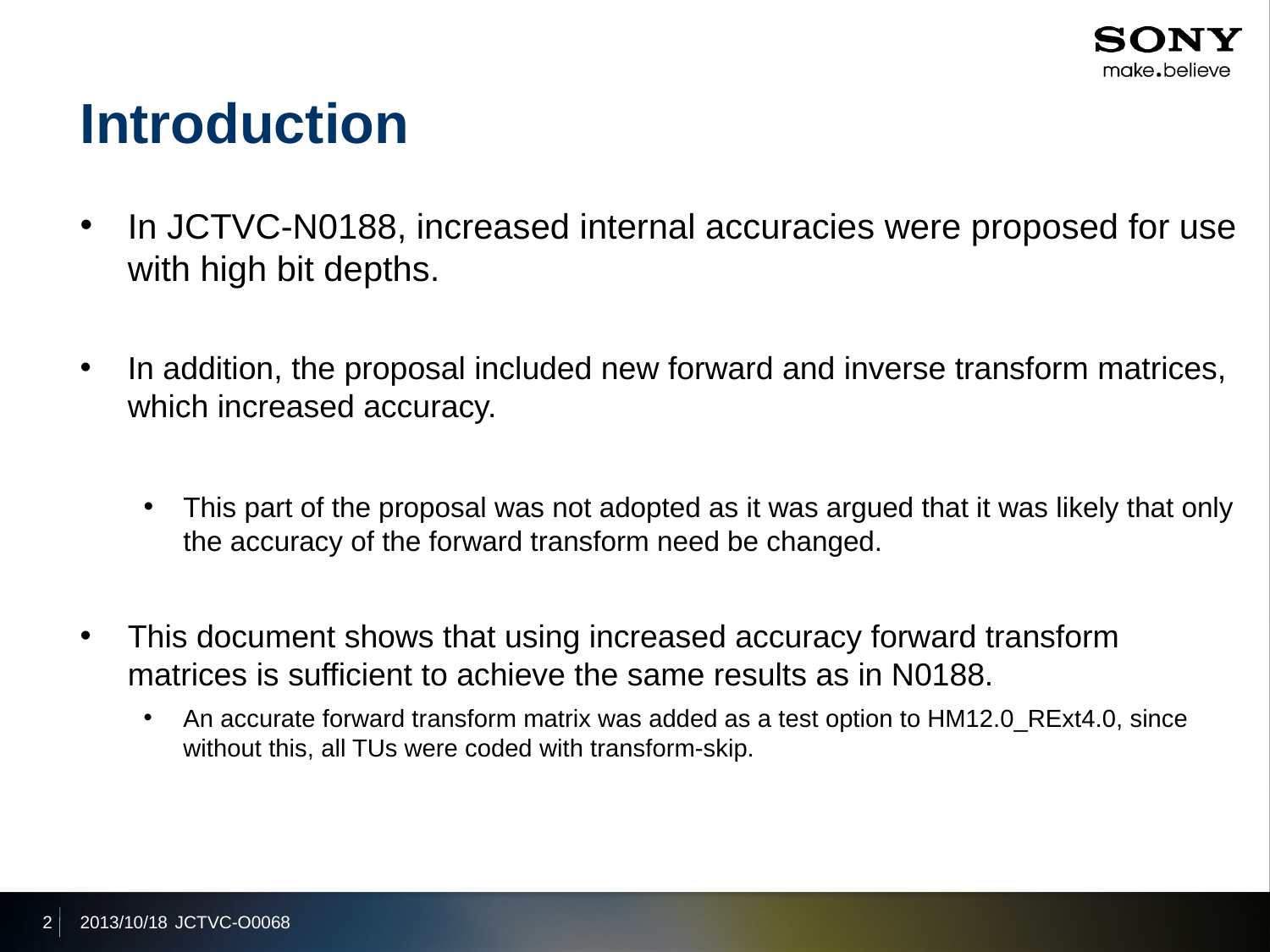

# Introduction

In JCTVC-N0188, increased internal accuracies were proposed for use with high bit depths.

In addition, the proposal included new forward and inverse transform matrices, which increased accuracy.

This part of the proposal was not adopted as it was argued that it was likely that only the accuracy of the forward transform need be changed.

This document shows that using increased accuracy forward transform matrices is sufficient to achieve the same results as in N0188.
An accurate forward transform matrix was added as a test option to HM12.0_RExt4.0, since without this, all TUs were coded with transform-skip.
2
2013/10/18
JCTVC-O0068